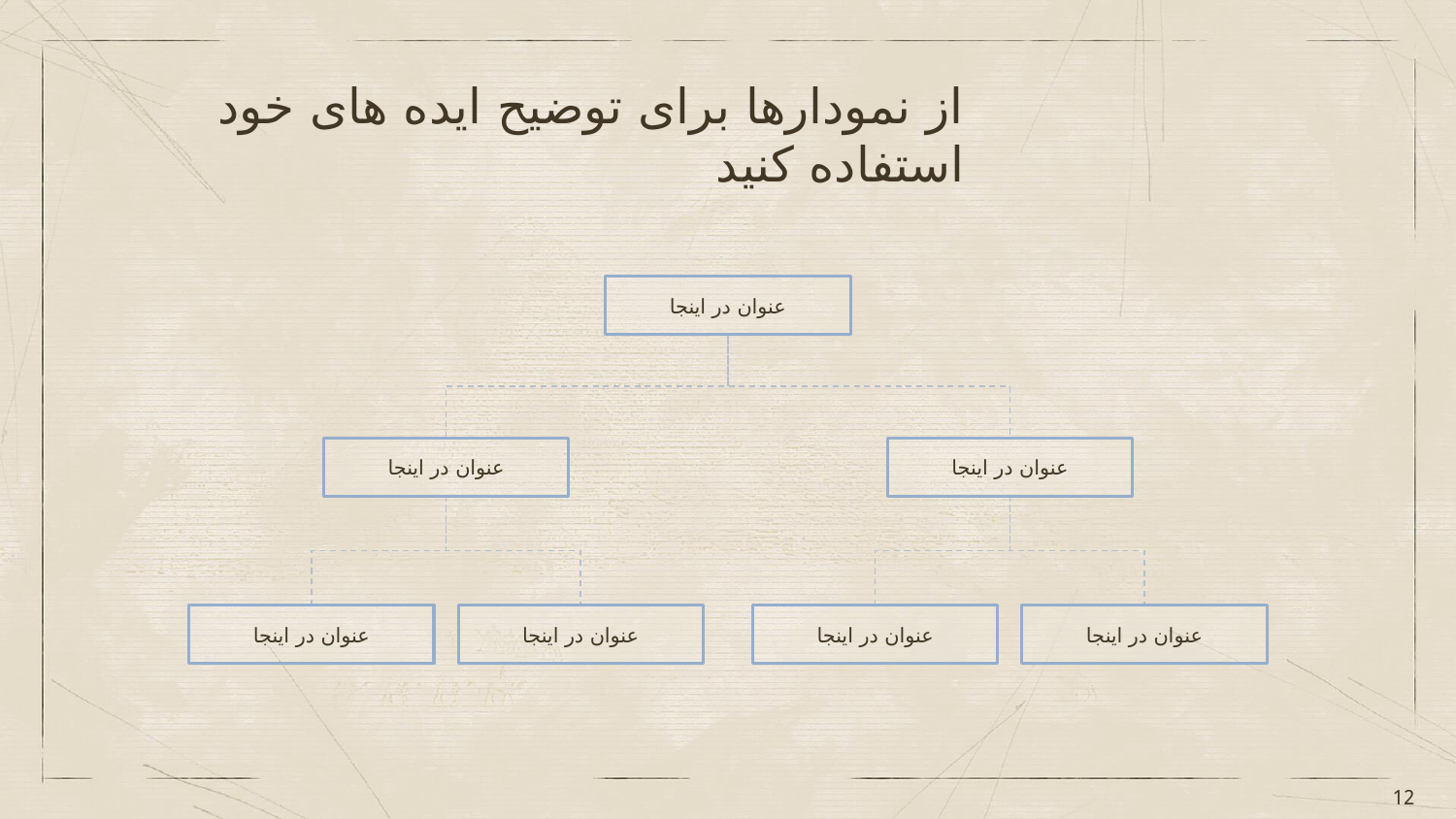

# از نمودارها برای توضیح ایده های خود استفاده کنید
عنوان در اینجا
عنوان در اینجا
عنوان در اینجا
عنوان در اینجا
عنوان در اینجا
عنوان در اینجا
عنوان در اینجا
12